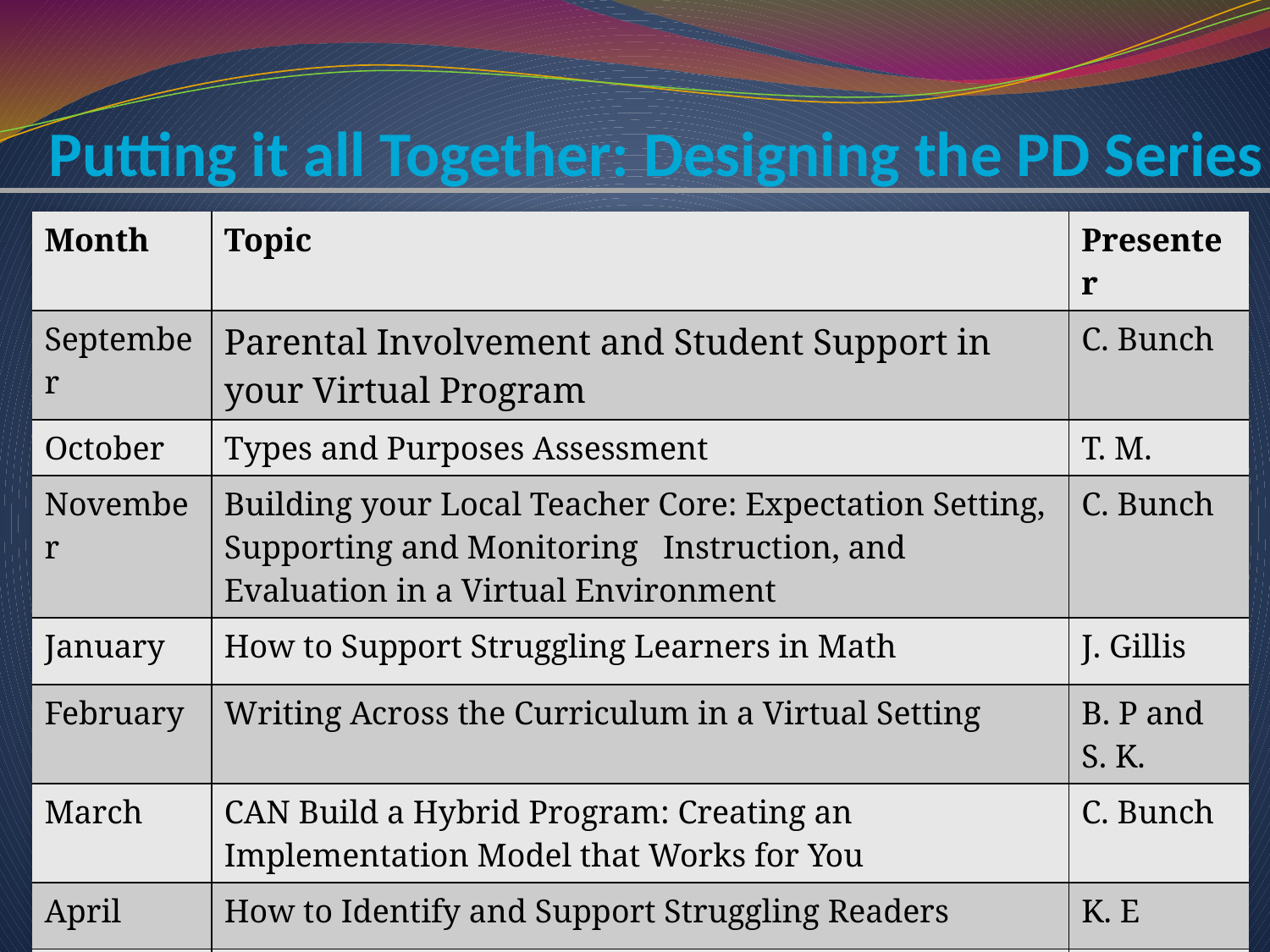

# Putting it all Together: Designing the PD Series
| Month | Topic | Presenter |
| --- | --- | --- |
| September | Parental Involvement and Student Support in your Virtual Program | C. Bunch |
| October | Types and Purposes Assessment | T. M. |
| November | Building your Local Teacher Core: Expectation Setting, Supporting and Monitoring Instruction, and Evaluation in a Virtual Environment | C. Bunch |
| January | How to Support Struggling Learners in Math | J. Gillis |
| February | Writing Across the Curriculum in a Virtual Setting | B. P and S. K. |
| March | CAN Build a Hybrid Program: Creating an Implementation Model that Works for You | C. Bunch |
| April | How to Identify and Support Struggling Readers | K. E |
| May | Building on This Year’s Success to Plan for Next Year | C. Bunch |